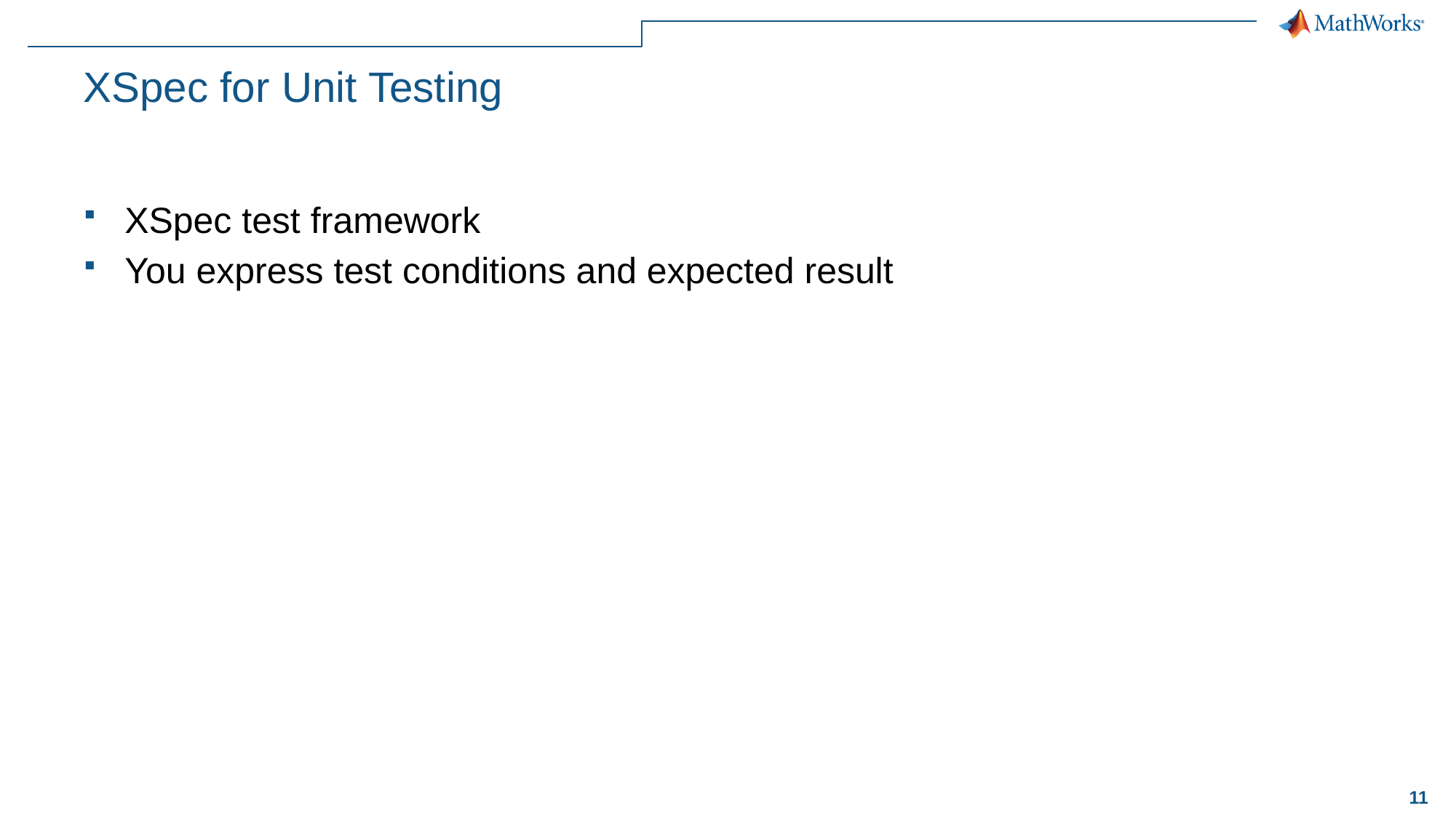

# XSpec for Unit Testing
XSpec test framework
You express test conditions and expected result